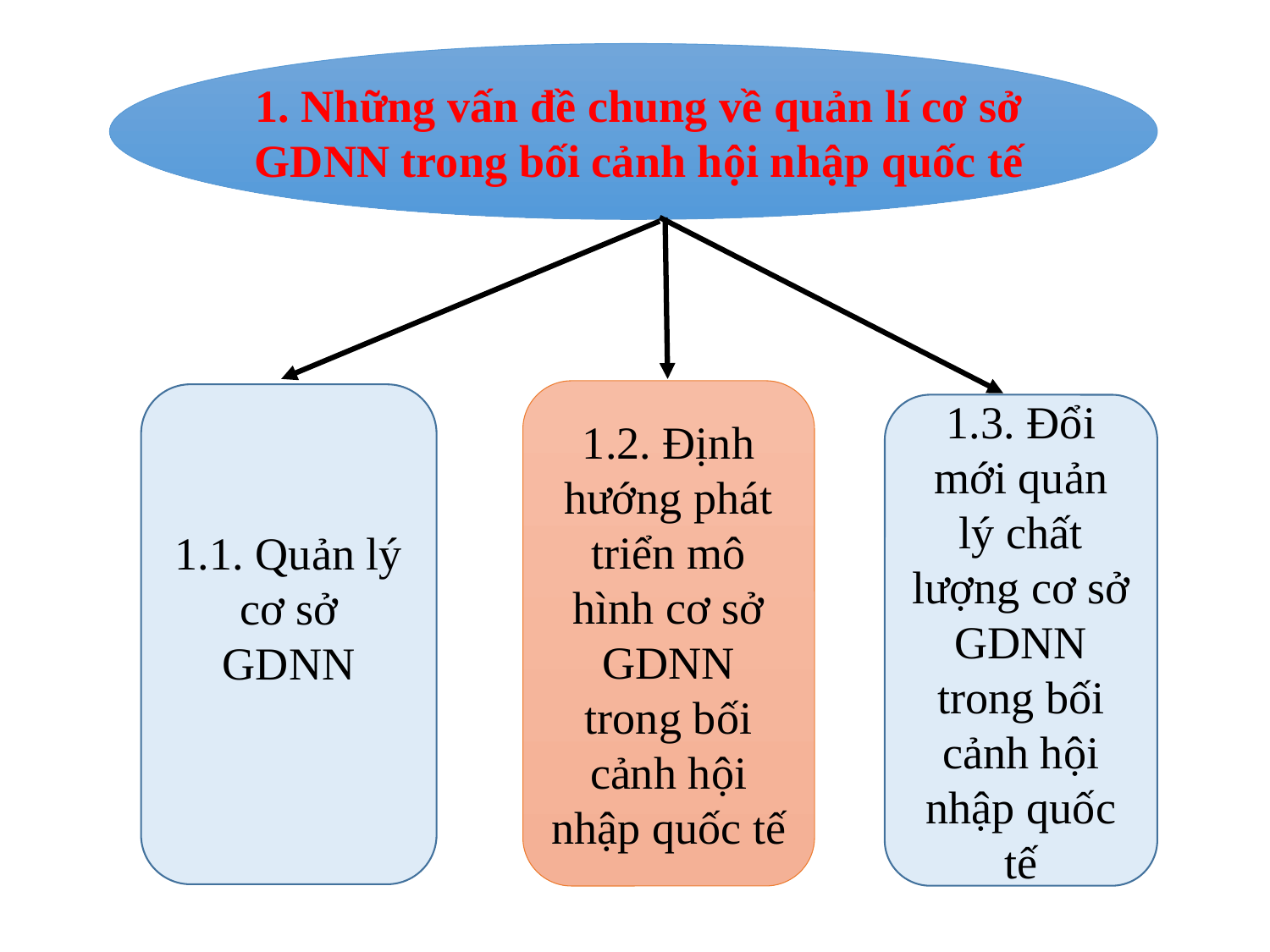

1. Những vấn đề chung về quản lí cơ sở
 GDNN trong bối cảnh hội nhập quốc tế

1.2. Định hướng phát triển mô hình cơ sở GDNN trong bối cảnh hội nhập quốc tế
1.1. Quản lý cơ sở GDNN

1.3. Đổi mới quản lý chất lượng cơ sở GDNN trong bối cảnh hội nhập quốc tế